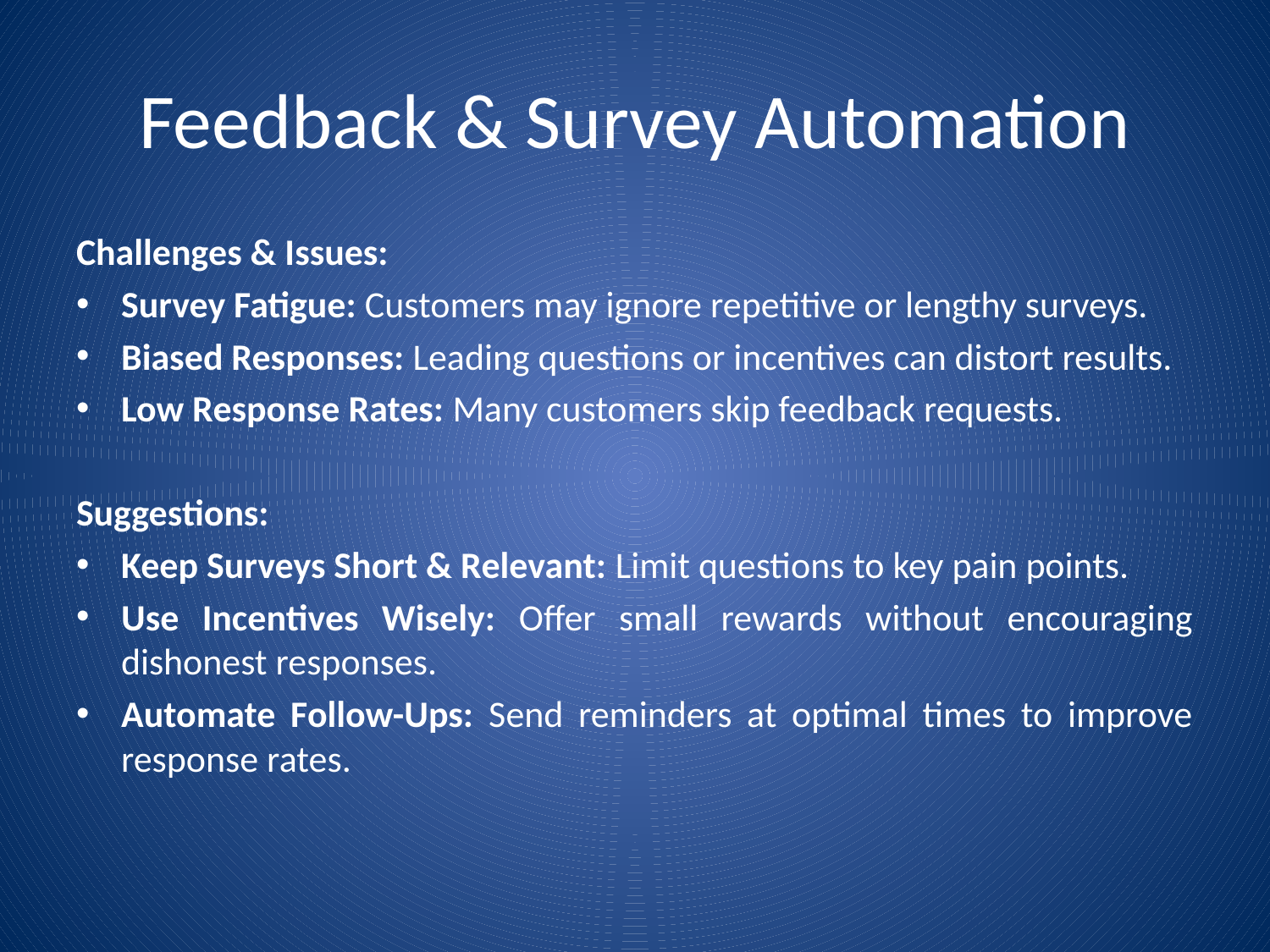

# Feedback & Survey Automation
Challenges & Issues:
Survey Fatigue: Customers may ignore repetitive or lengthy surveys.
Biased Responses: Leading questions or incentives can distort results.
Low Response Rates: Many customers skip feedback requests.

Suggestions:
Keep Surveys Short & Relevant: Limit questions to key pain points.
Use Incentives Wisely: Offer small rewards without encouraging dishonest responses.
Automate Follow-Ups: Send reminders at optimal times to improve response rates.